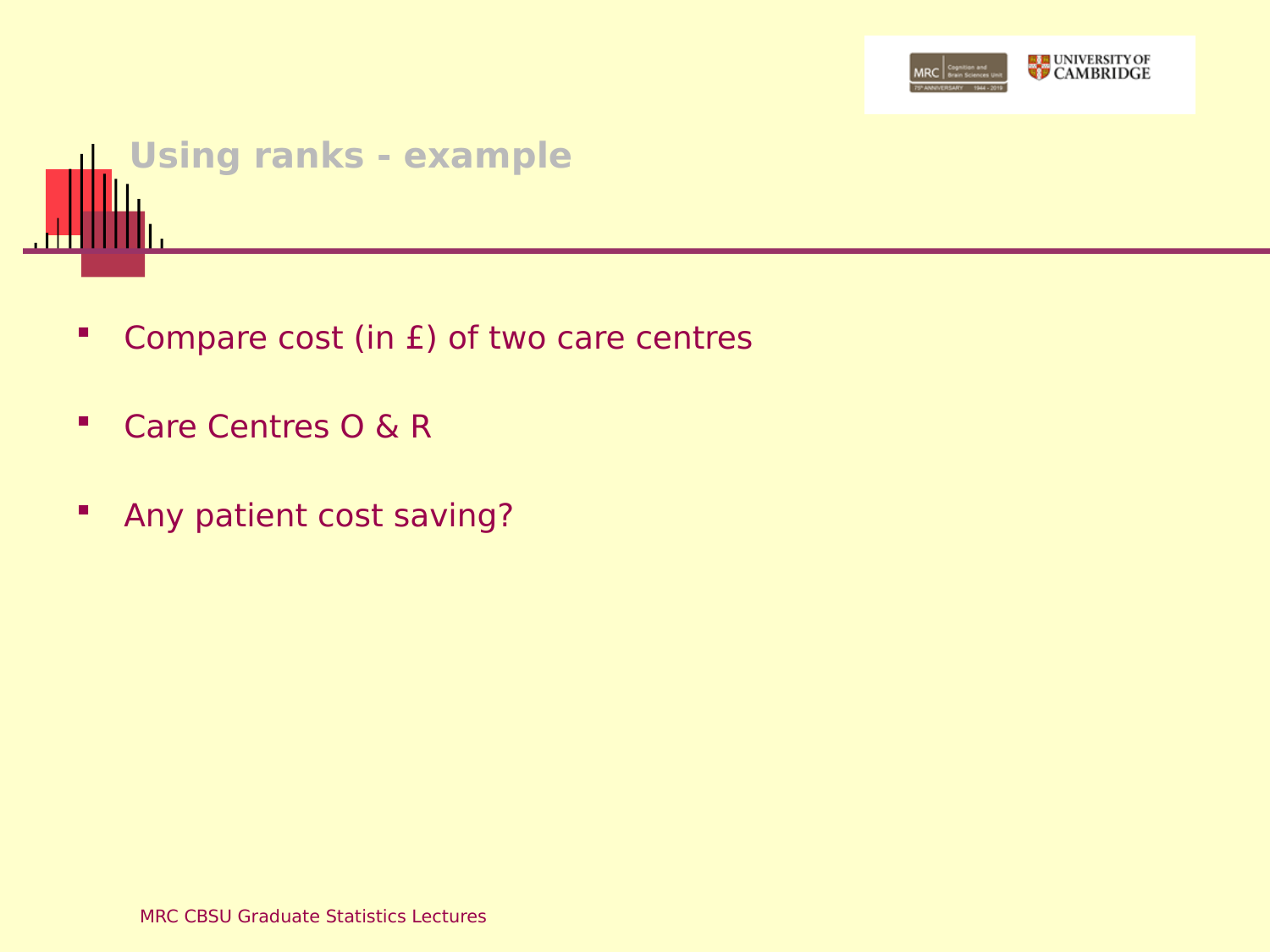

# Using ranks - example

Compare cost (in £) of two care centres

Care Centres O & R

Any patient cost saving?

MRC CBSU Graduate Statistics Lectures